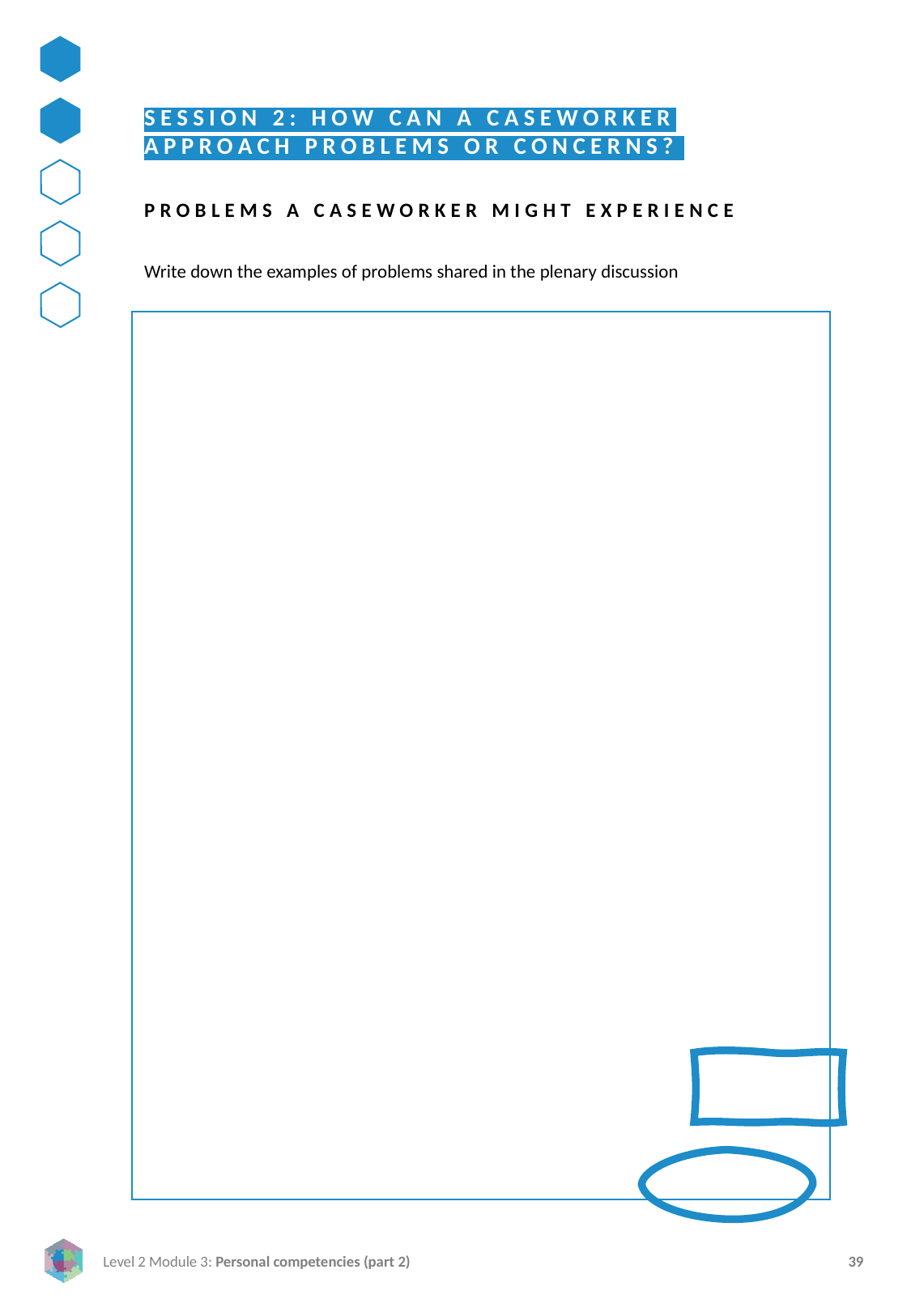

SESSION 2: HOW CAN A CASEWORKER APPROACH PROBLEMS OR CONCERNS?

PROBLEMS A CASEWORKER MIGHT EXPERIENCE

Write down the examples of problems shared in the plenary discussion